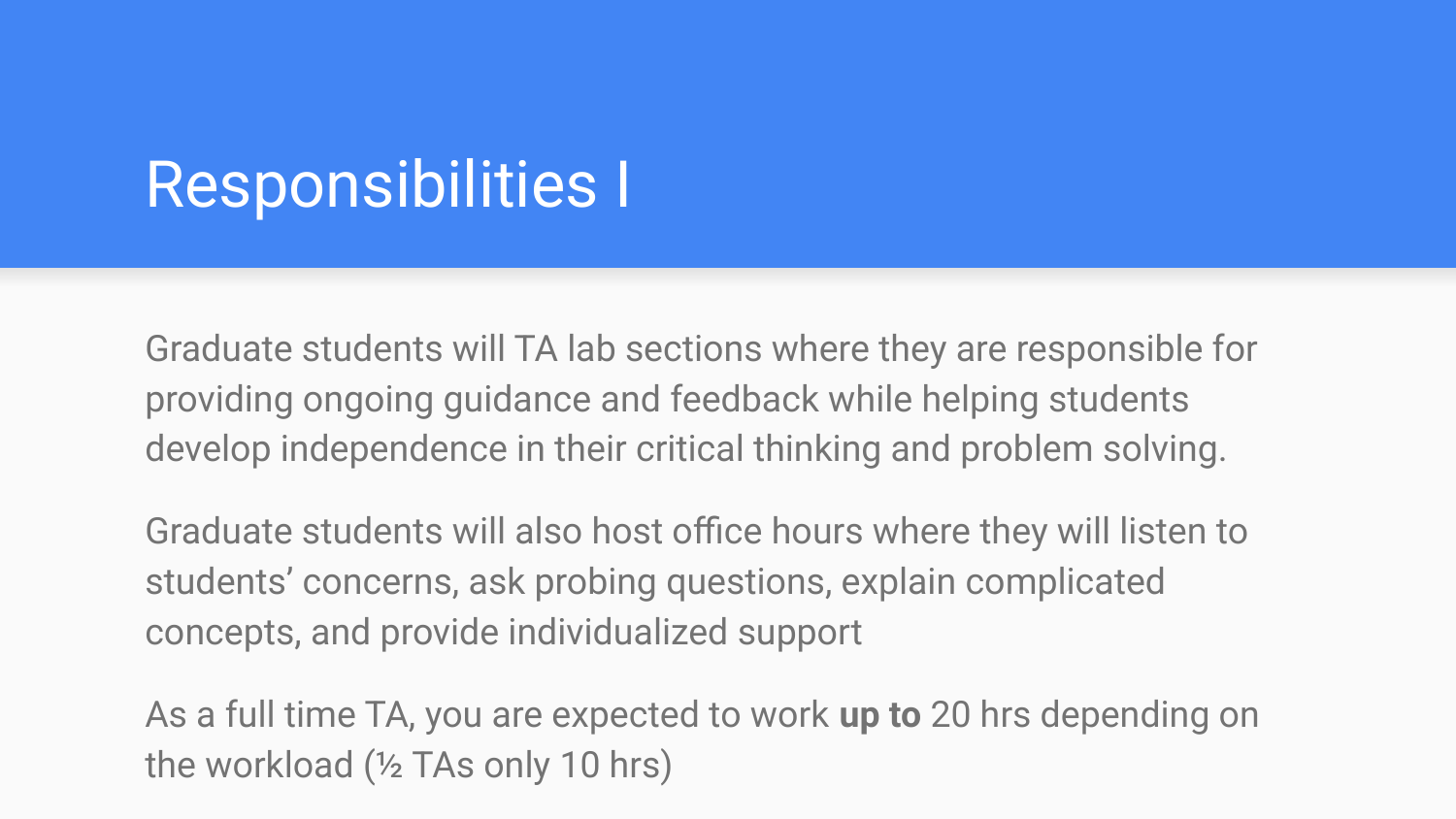

# Responsibilities I
Graduate students will TA lab sections where they are responsible for providing ongoing guidance and feedback while helping students develop independence in their critical thinking and problem solving.
Graduate students will also host office hours where they will listen to students’ concerns, ask probing questions, explain complicated concepts, and provide individualized support
As a full time TA, you are expected to work up to 20 hrs depending on the workload (½ TAs only 10 hrs)